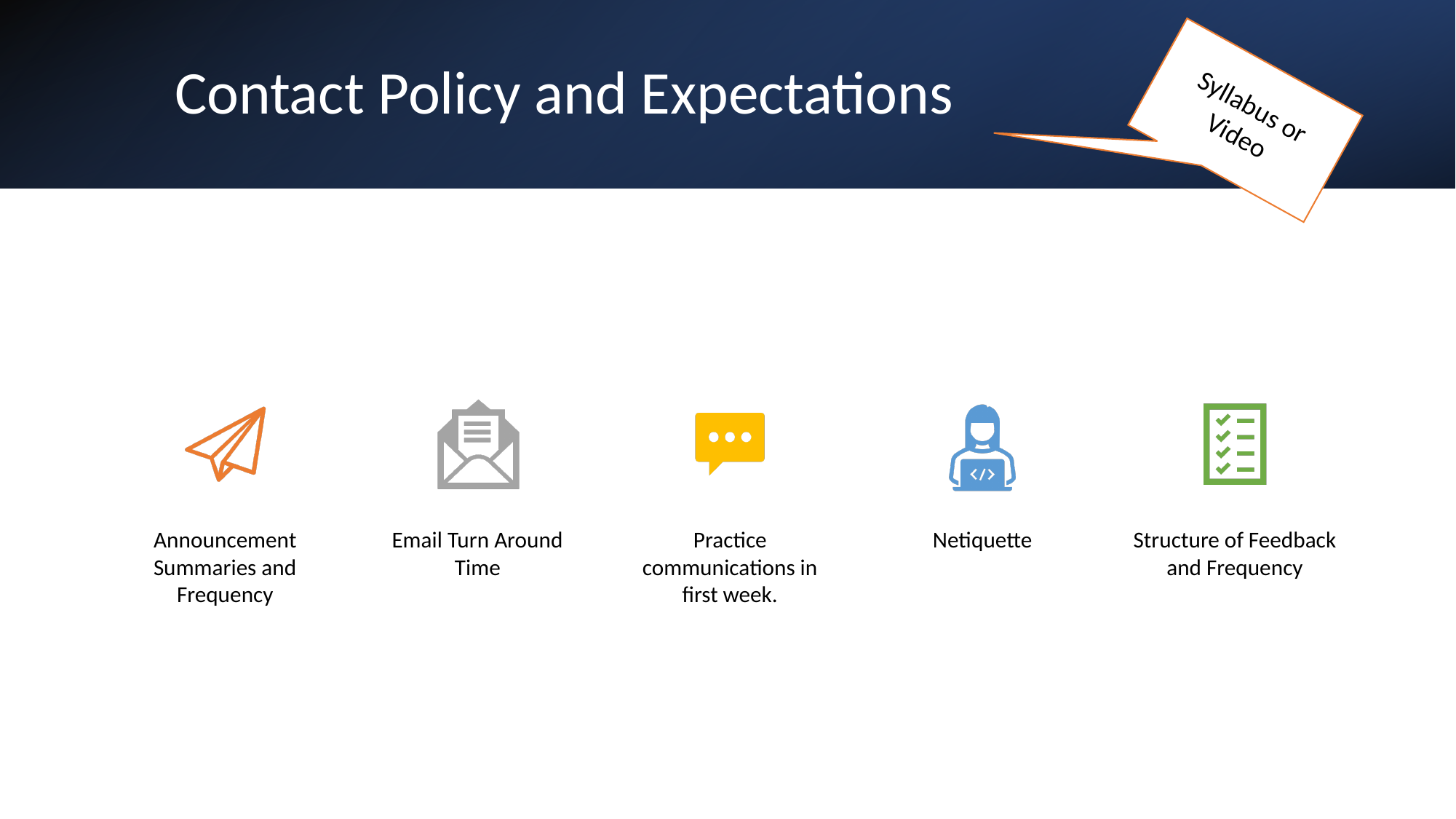

# Contact Policy and Expectations
Syllabus or Video
Announcement Summaries and Frequency
Email Turn Around Time
Practice communications in first week.
Netiquette
Structure of Feedback and Frequency